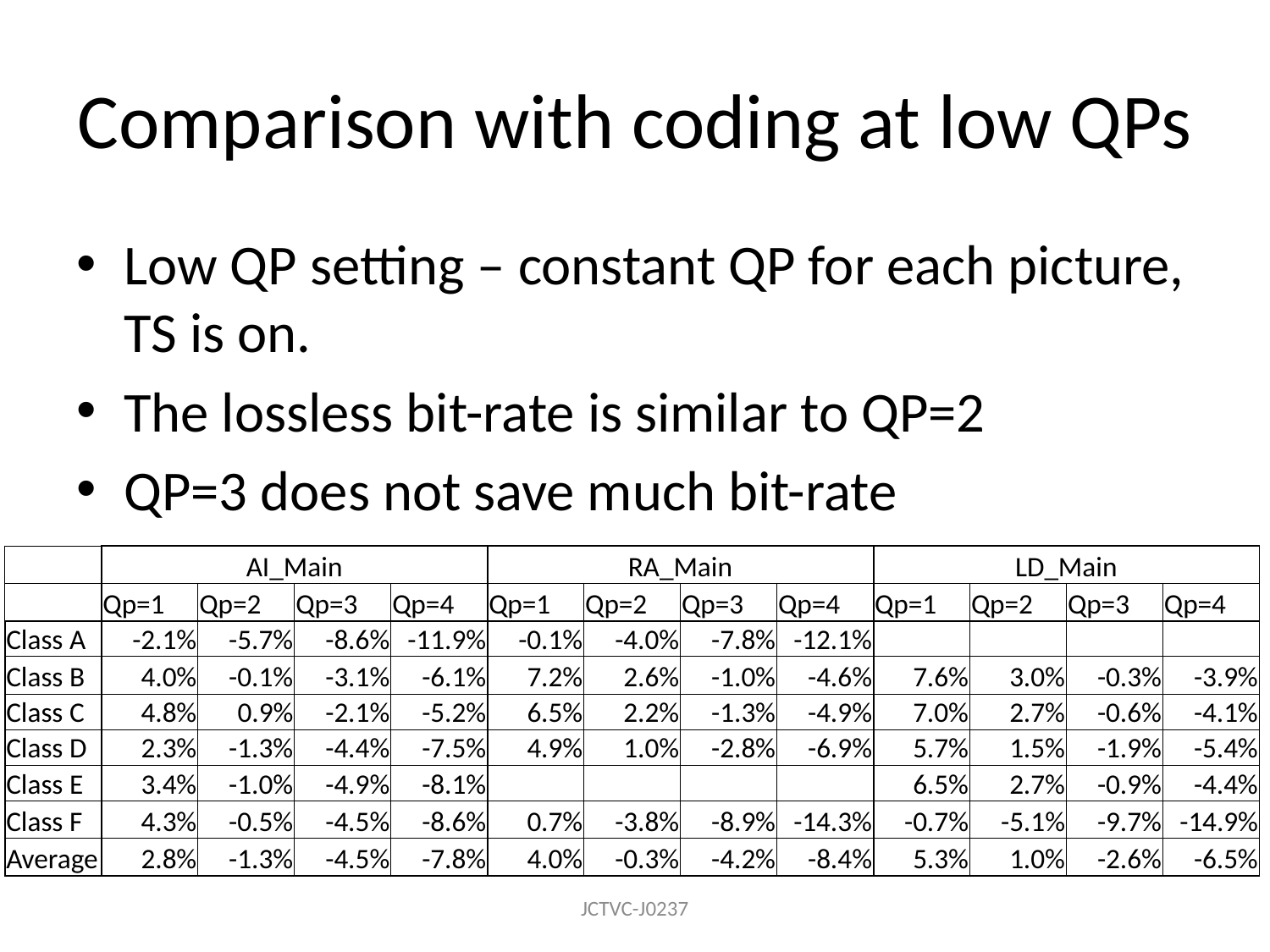

# Comparison with coding at low QPs
Low QP setting – constant QP for each picture, TS is on.
The lossless bit-rate is similar to QP=2
QP=3 does not save much bit-rate
|  | AI\_Main |  |  |  | RA\_Main |  |  |  | LD\_Main |  |  |  |
| --- | --- | --- | --- | --- | --- | --- | --- | --- | --- | --- | --- | --- |
|  | Qp=1 | Qp=2 | Qp=3 | Qp=4 | Qp=1 | Qp=2 | Qp=3 | Qp=4 | Qp=1 | Qp=2 | Qp=3 | Qp=4 |
| Class A | -2.1% | -5.7% | -8.6% | -11.9% | -0.1% | -4.0% | -7.8% | -12.1% |  |  |  |  |
| Class B | 4.0% | -0.1% | -3.1% | -6.1% | 7.2% | 2.6% | -1.0% | -4.6% | 7.6% | 3.0% | -0.3% | -3.9% |
| Class C | 4.8% | 0.9% | -2.1% | -5.2% | 6.5% | 2.2% | -1.3% | -4.9% | 7.0% | 2.7% | -0.6% | -4.1% |
| Class D | 2.3% | -1.3% | -4.4% | -7.5% | 4.9% | 1.0% | -2.8% | -6.9% | 5.7% | 1.5% | -1.9% | -5.4% |
| Class E | 3.4% | -1.0% | -4.9% | -8.1% |  |  |  |  | 6.5% | 2.7% | -0.9% | -4.4% |
| Class F | 4.3% | -0.5% | -4.5% | -8.6% | 0.7% | -3.8% | -8.9% | -14.3% | -0.7% | -5.1% | -9.7% | -14.9% |
| Average | 2.8% | -1.3% | -4.5% | -7.8% | 4.0% | -0.3% | -4.2% | -8.4% | 5.3% | 1.0% | -2.6% | -6.5% |
JCTVC-J0237